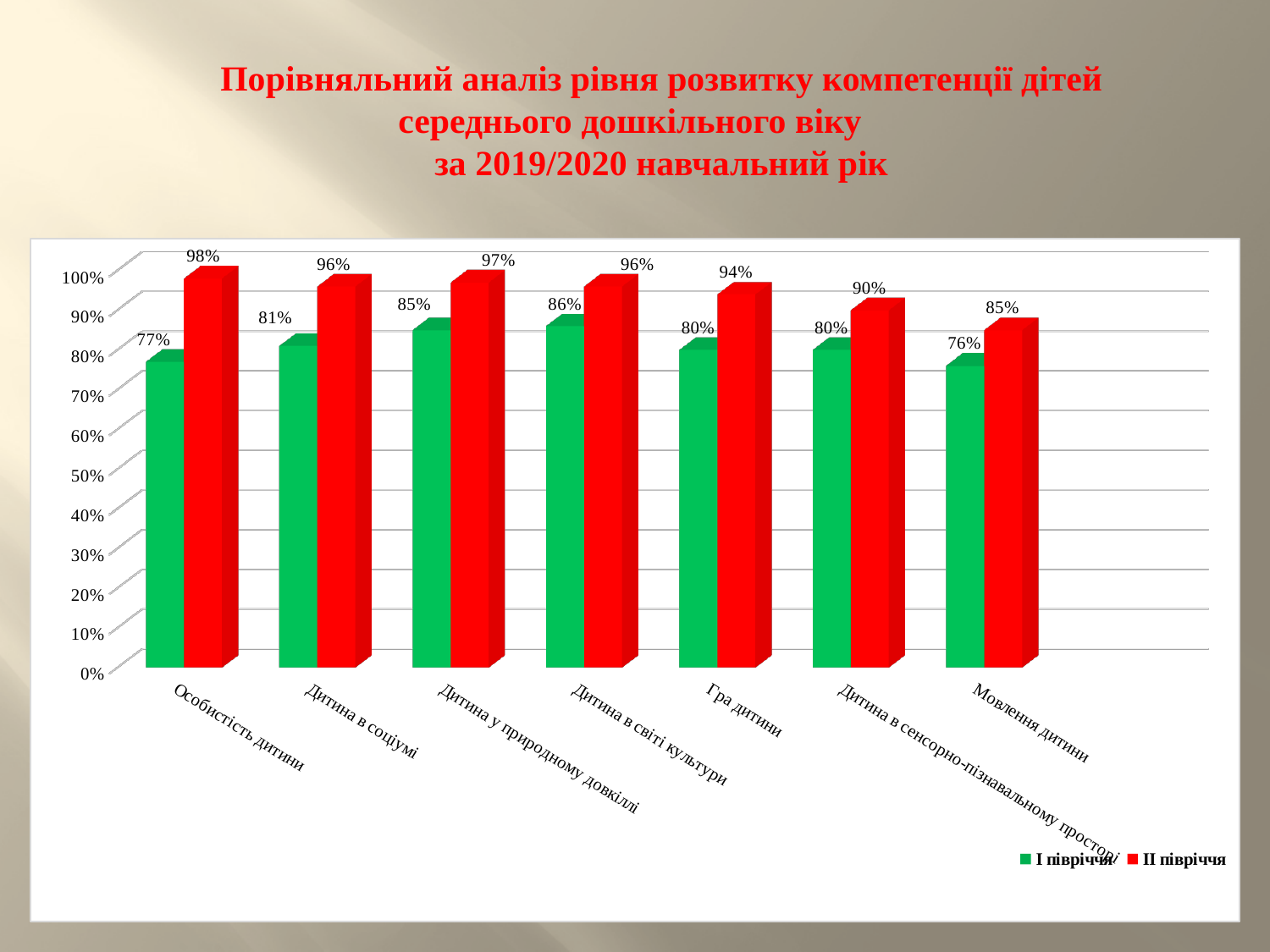

Порівняльний аналіз рівня розвитку компетенції дітей середнього дошкільного віку
за 2019/2020 навчальний рік

[unsupported chart]